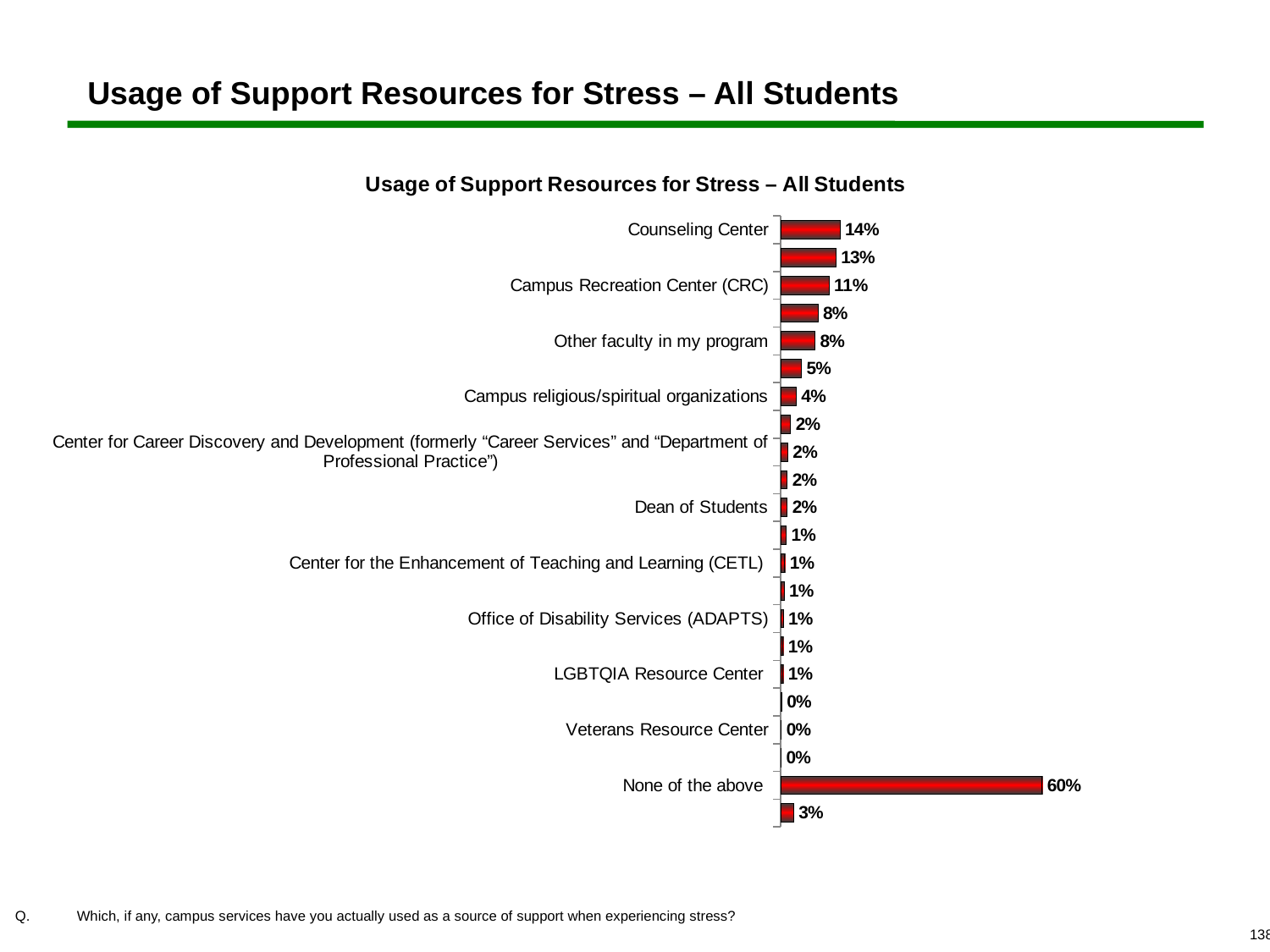

# Usage of Support Resources for Stress – All Students

### Chart: Usage of Support Resources for Stress – All Students

| Category | % |
|---|---|
| Counseling Center | 0.13527110117384014 |
| Primary dissertation advisor | 0.12632755729457798 |
| Campus Recreation Center (CRC) | 0.1106763555058692 |
| Stamps Health Services (primary care, psychiatry, Health Promotion)  | 0.08496366685299049 |
| Other faculty in my program | 0.07825600894354388 |
| Non-faculty academic advisor | 0.047512576858580215 |
| Campus religious/spiritual organizations | 0.03577417551704863 |
| Graduate Studies office | 0.022917831190609278 |
| Center for Career Discovery and Development (formerly “Career Services” and “Department of Professional Practice”) | 0.01621017328116266 |
| Women’s Resource Center  | 0.01509223029625489 |
| Dean of Students | 0.01509223029625489 |
| Office of International Education (OIE) | 0.012856344326439352 |
| Center for the Enhancement of Teaching and Learning (CETL)  | 0.009502515371716043 |
| Office of Scholarships and Financial Aid | 0.007825600894354388 |
| Office of Disability Services (ADAPTS) | 0.006148686416992733 |
| Office of Minority Educational Development (OMED)  | 0.005589714924538848 |
| LGBTQIA Resource Center  | 0.005589714924538848 |
| Office of Hispanic Initiatives | 0.002794857462269424 |
| Veterans Resource Center | 0.0016769144773616546 |
| Office of Student Diversity Programs | 0.0011179429849077697 |
| None of the above  | 0.5964225824482952 |
| Other resource | 0.029625489100055896 |
 	Which, if any, campus services have you actually used as a source of support when experiencing stress?